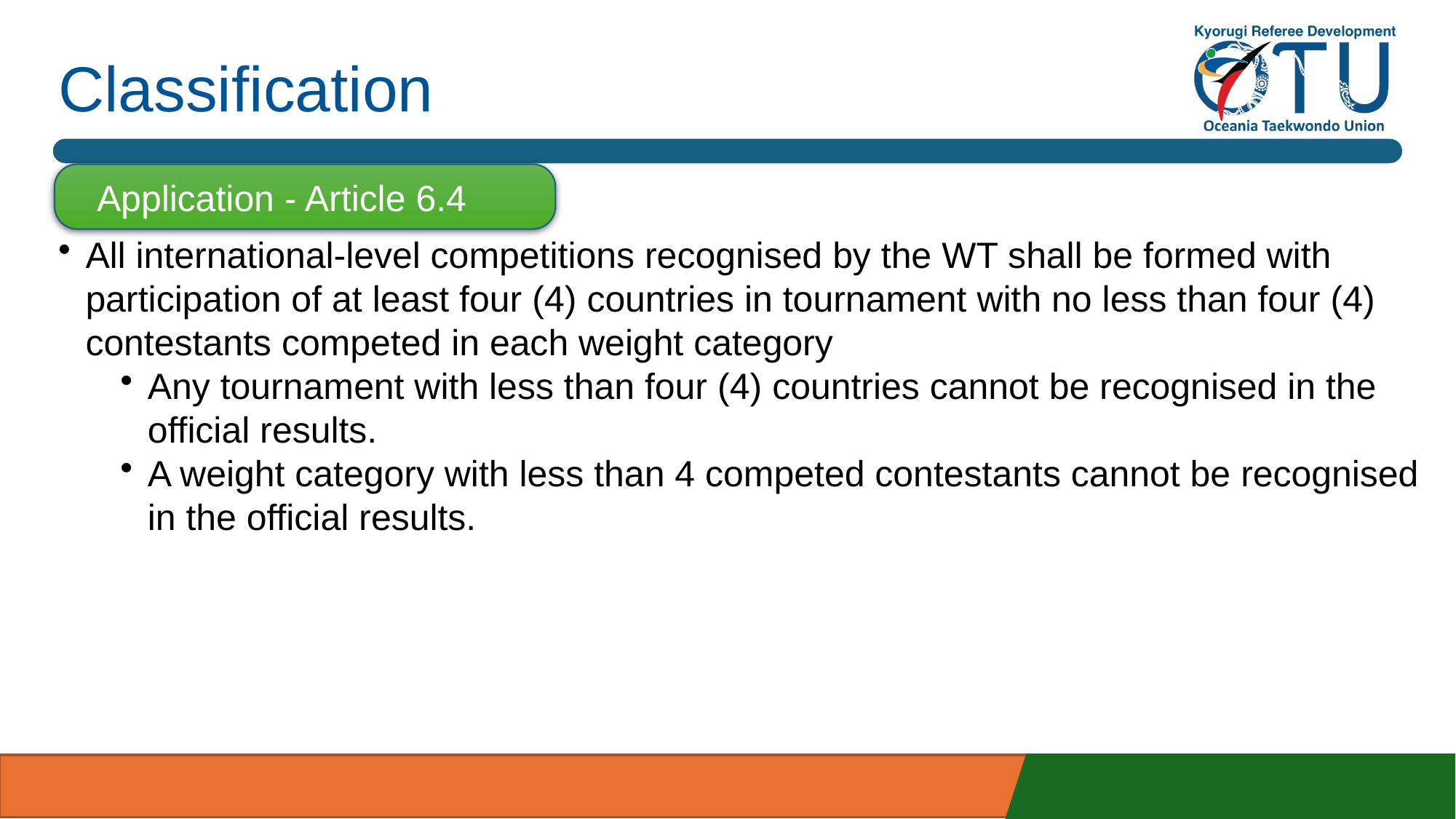

# Classification
Application - Article 6.4
All international-level competitions recognised by the WT shall be formed with participation of at least four (4) countries in tournament with no less than four (4) contestants competed in each weight category
Any tournament with less than four (4) countries cannot be recognised in the official results.
A weight category with less than 4 competed contestants cannot be recognised in the official results.